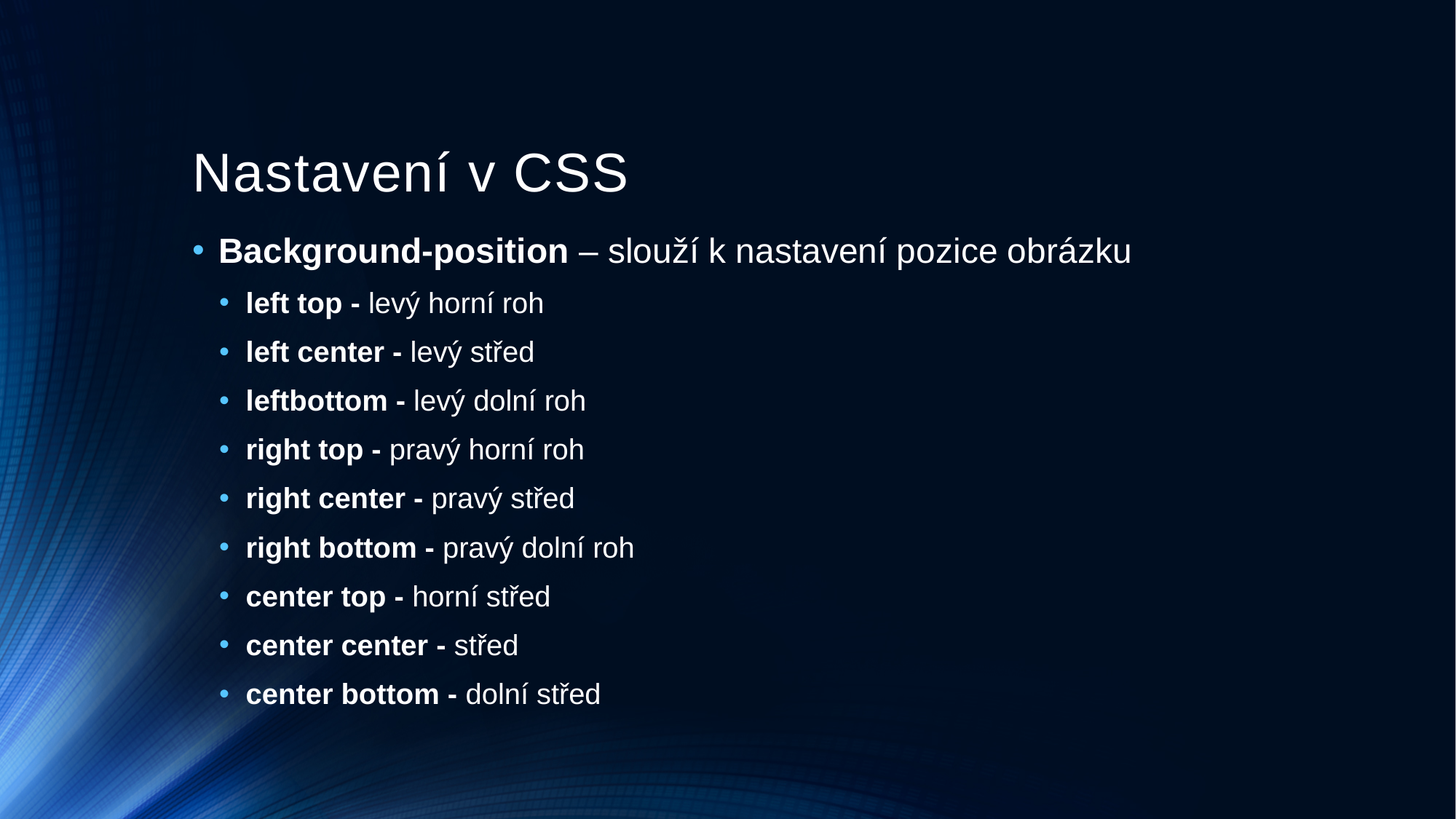

# Nastavení v CSS
Background-position – slouží k nastavení pozice obrázku
left top - levý horní roh
left center - levý střed
leftbottom - levý dolní roh
right top - pravý horní roh
right center - pravý střed
right bottom - pravý dolní roh
center top - horní střed
center center - střed
center bottom - dolní střed